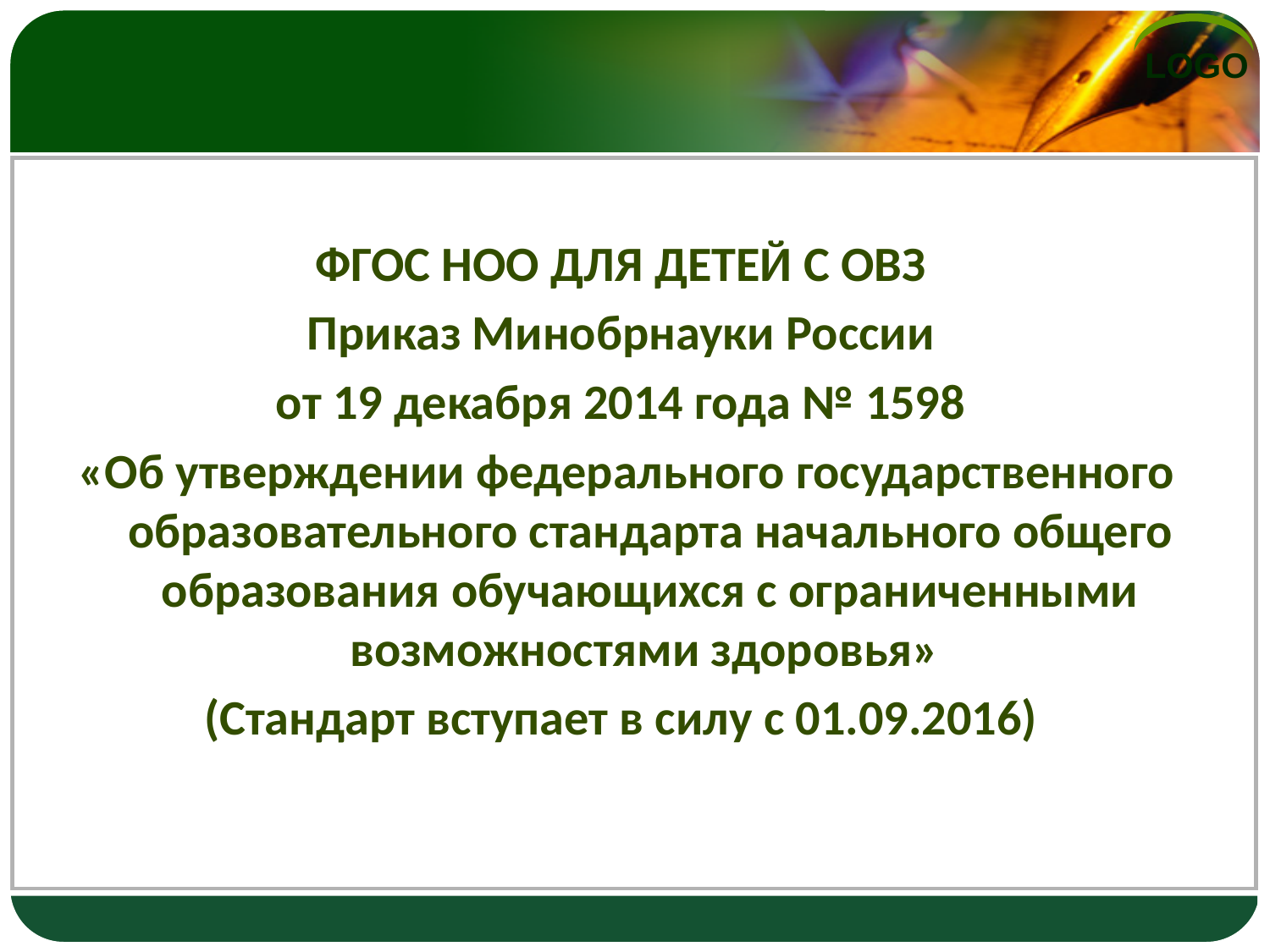

ФГОС НОО ДЛЯ ДЕТЕЙ С ОВЗ
Приказ Минобрнауки России
от 19 декабря 2014 года № 1598
«Об утверждении федерального государственного образовательного стандарта начального общего образования обучающихся с ограниченными возможностями здоровья»
(Стандарт вступает в силу с 01.09.2016)